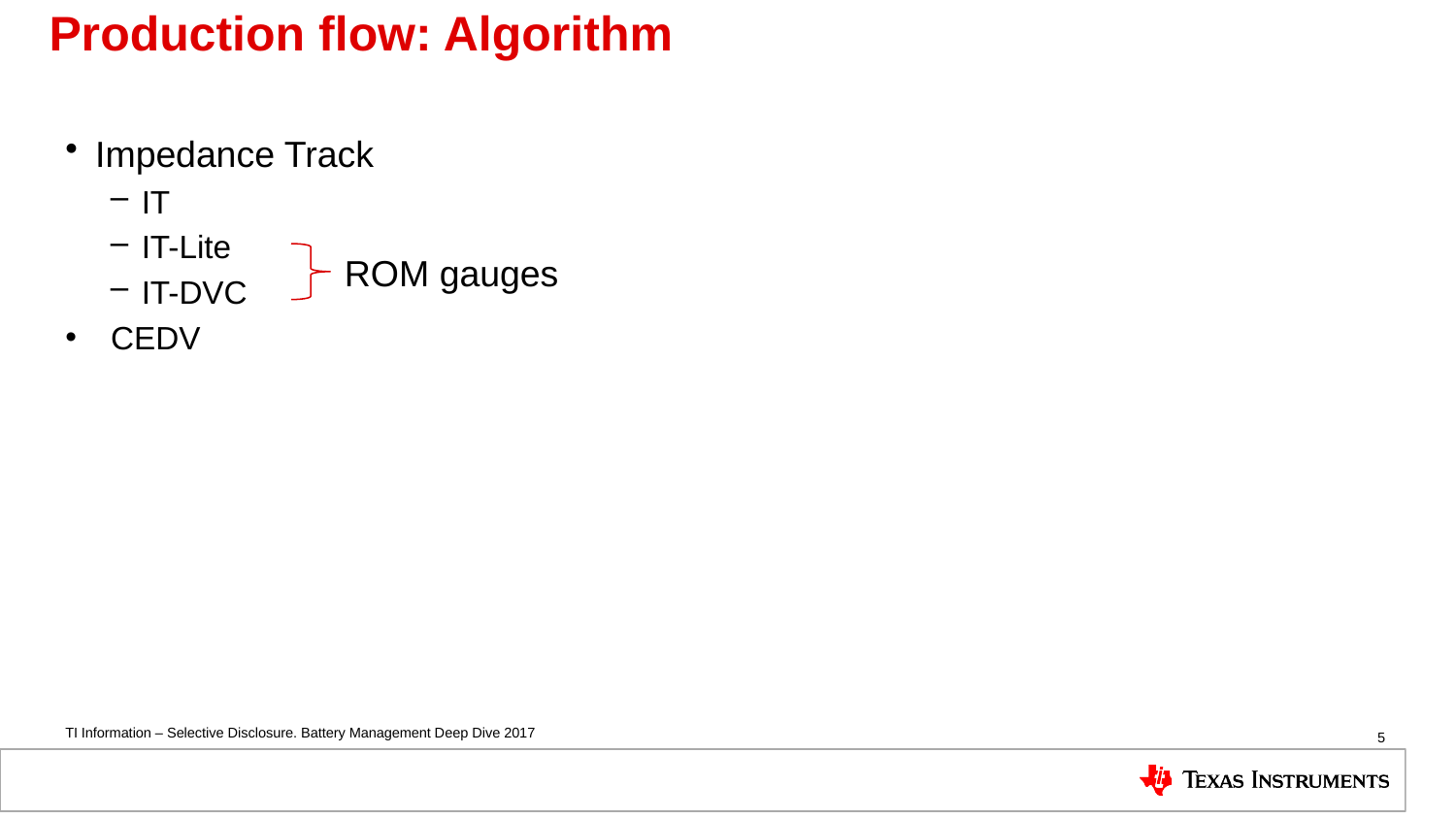

# Production flow: Algorithm
Impedance Track
IT
IT-Lite
IT-DVC
CEDV

ROM gauges
5